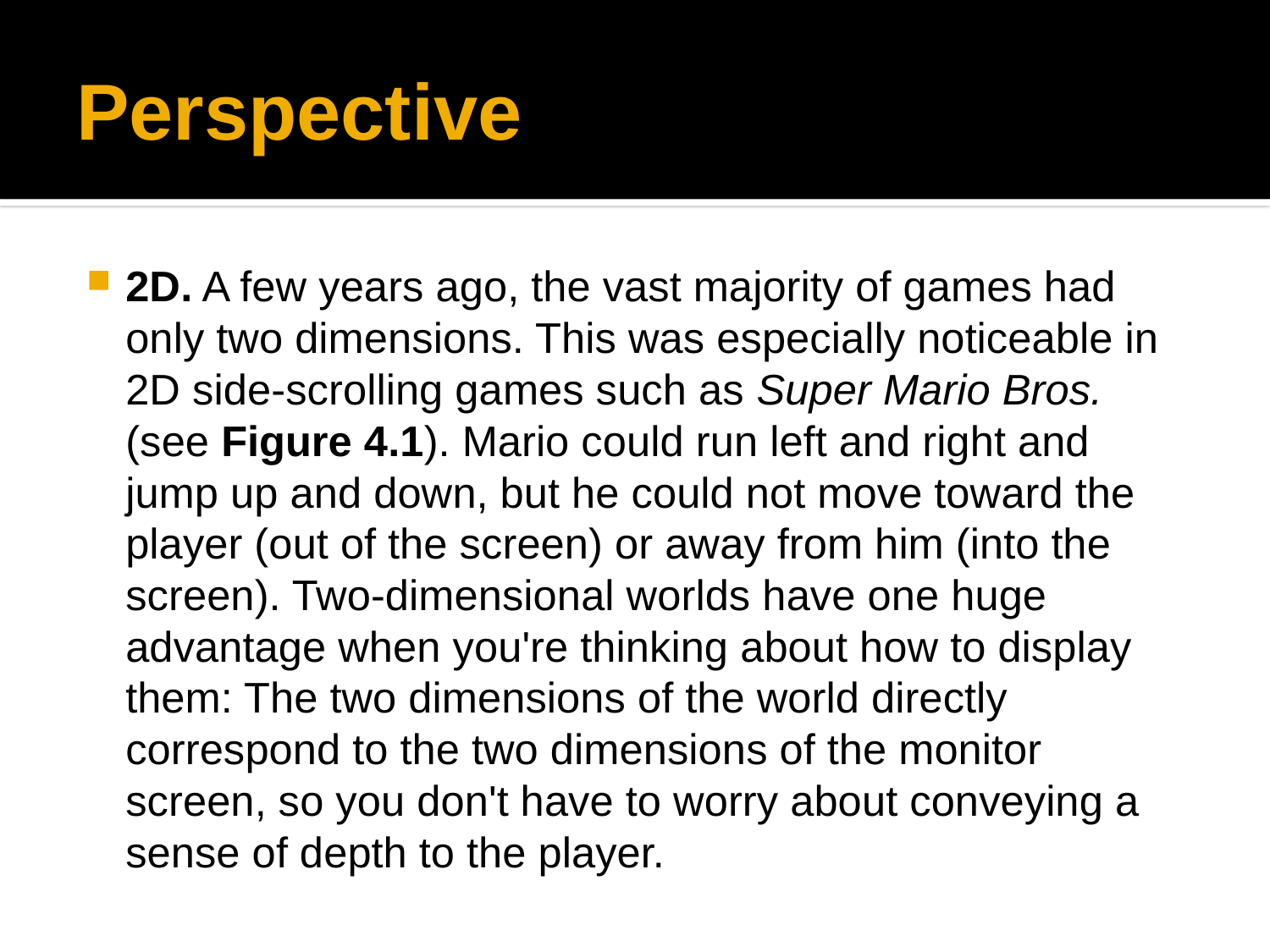

# Perspective
2D. A few years ago, the vast majority of games had only two dimensions. This was especially noticeable in 2D side-scrolling games such as Super Mario Bros. (see Figure 4.1). Mario could run left and right and jump up and down, but he could not move toward the player (out of the screen) or away from him (into the screen). Two-dimensional worlds have one huge advantage when you're thinking about how to display them: The two dimensions of the world directly correspond to the two dimensions of the monitor screen, so you don't have to worry about conveying a sense of depth to the player.